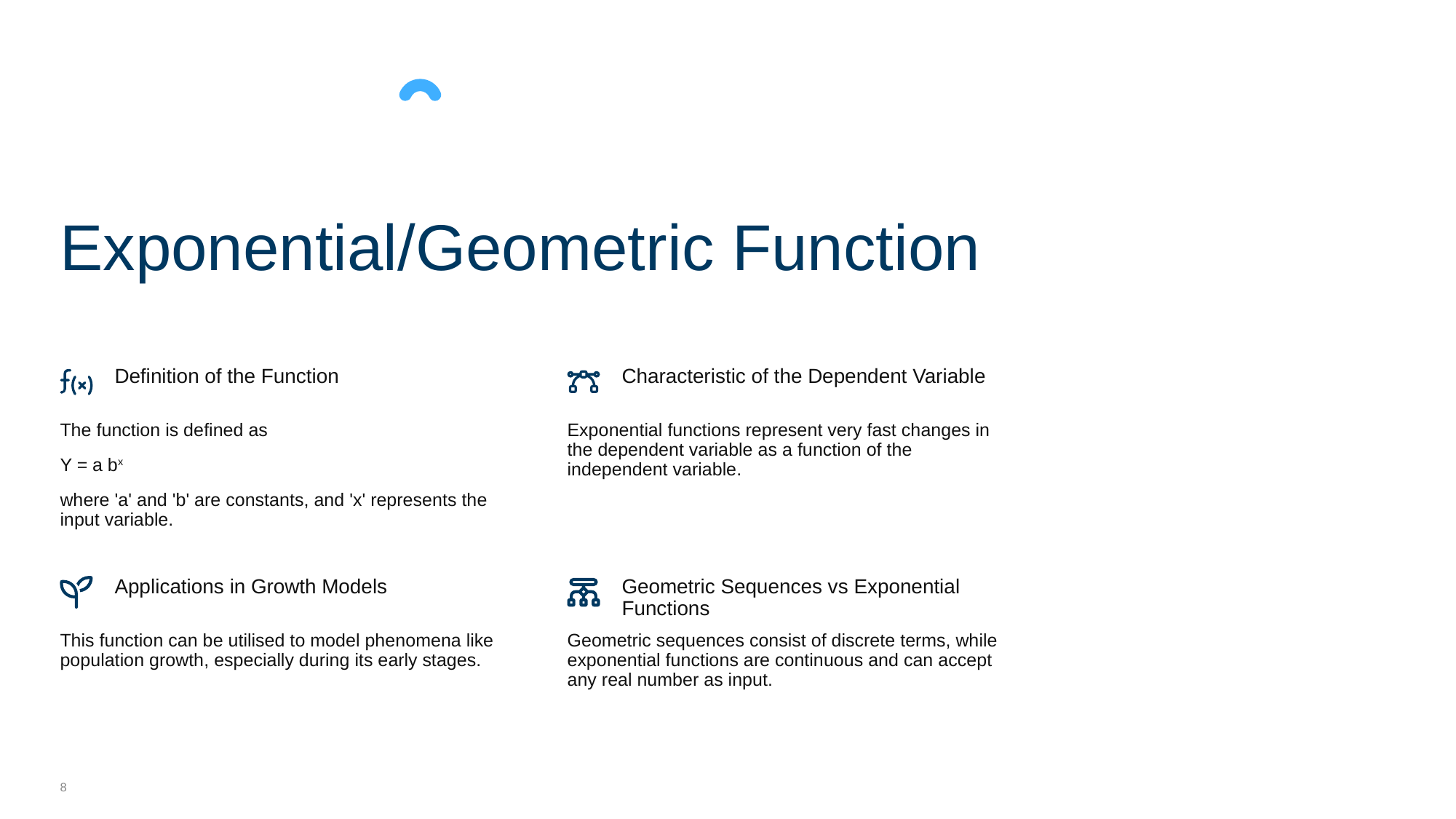

Exponential/Geometric Function
Definition of the Function
Characteristic of the Dependent Variable

The function is defined as
Y = a bx
where 'a' and 'b' are constants, and 'x' represents the input variable.
Exponential functions represent very fast changes in the dependent variable as a function of the independent variable.

Applications in Growth Models
Geometric Sequences vs Exponential Functions

This function can be utilised to model phenomena like population growth, especially during its early stages.
Geometric sequences consist of discrete terms, while exponential functions are continuous and can accept any real number as input.
8